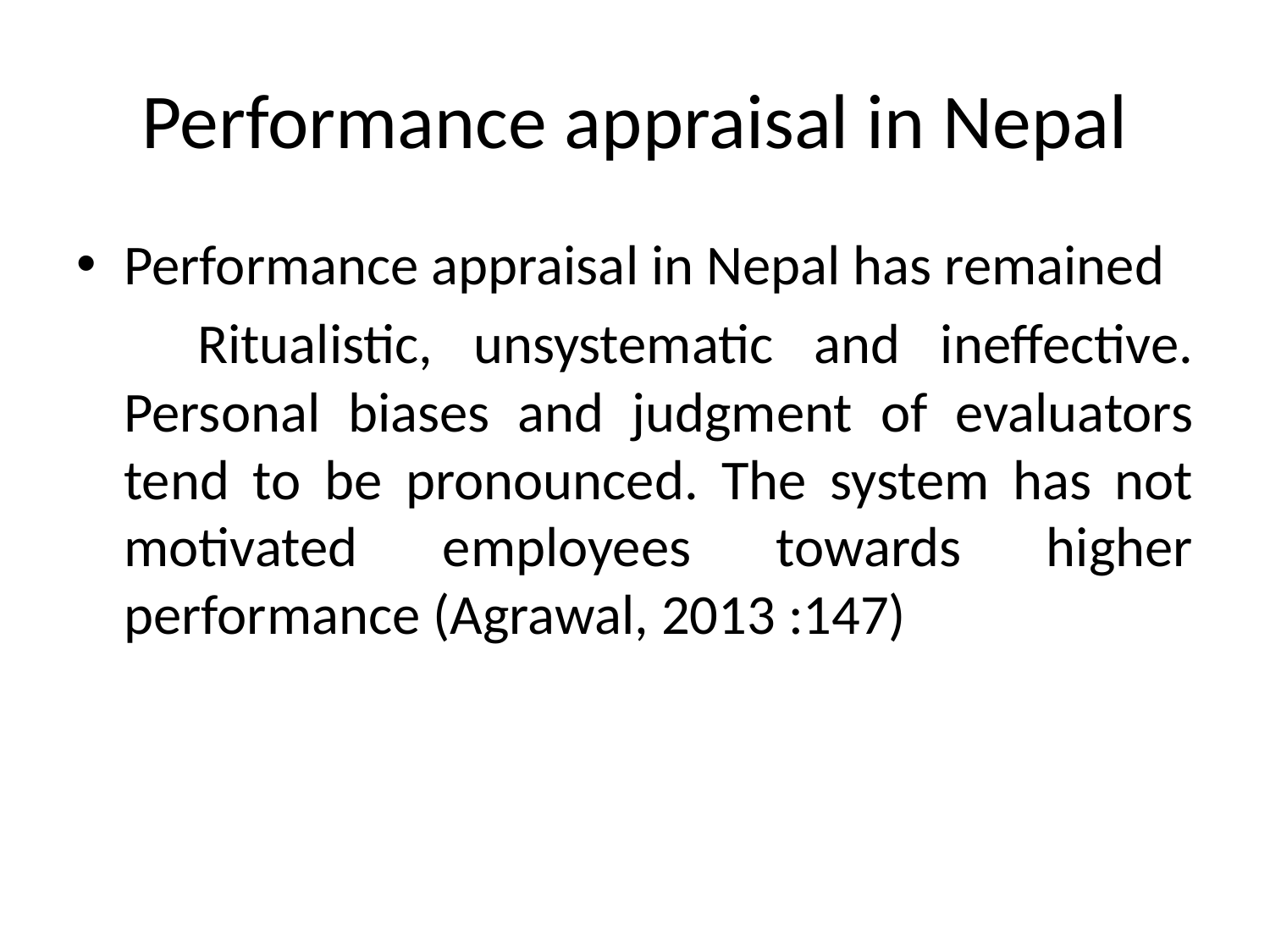

# Performance appraisal in Nepal
Performance appraisal in Nepal has remained
   Ritualistic, unsystematic and ineffective. Personal biases and judgment of evaluators tend to be pronounced. The system has not motivated employees towards higher performance (Agrawal, 2013 :147)